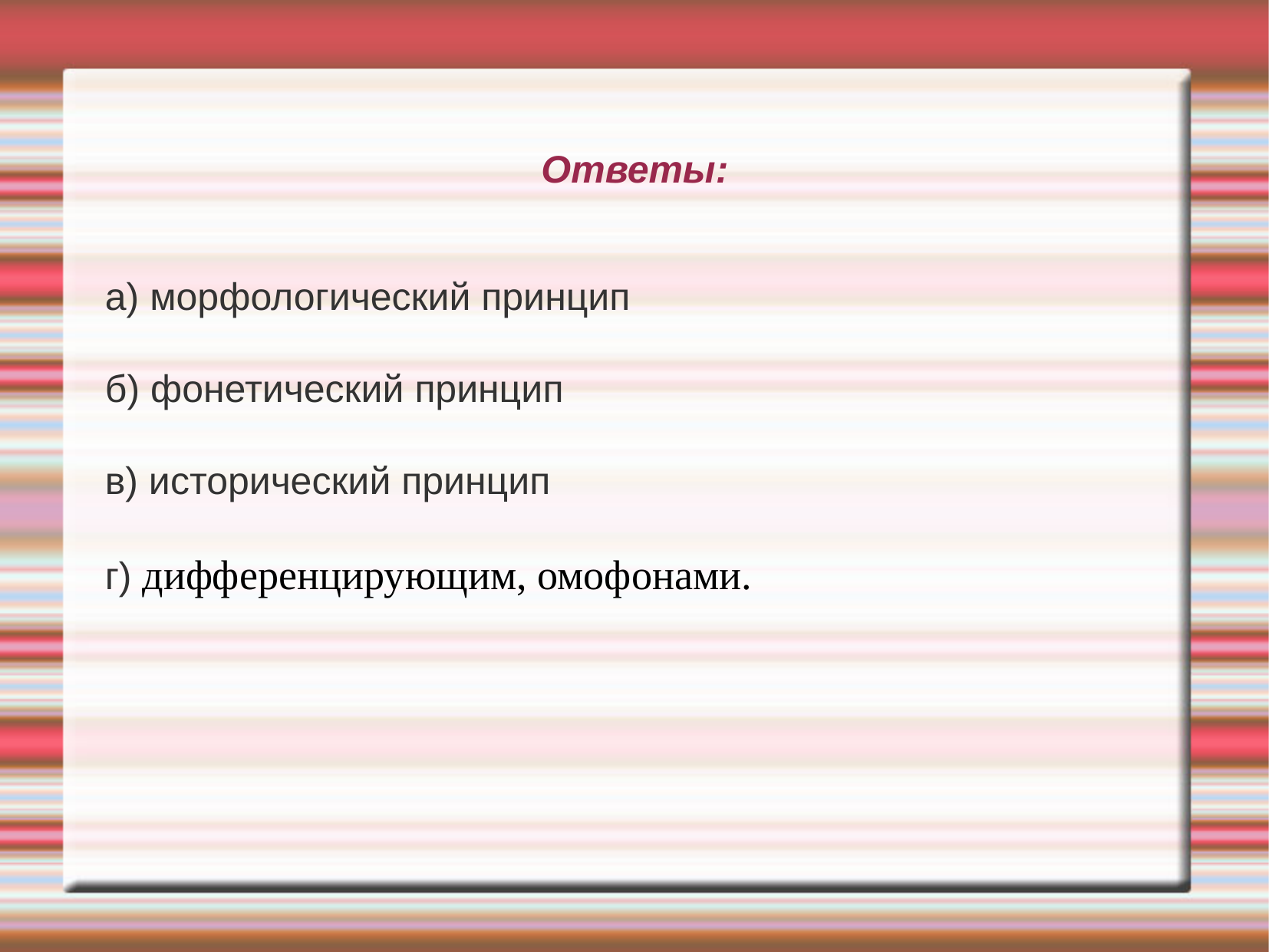

Ответы:
а) морфологический принцип

б) фонетический принцип

в) исторический принцип

г) дифференцирующим, омофонами.